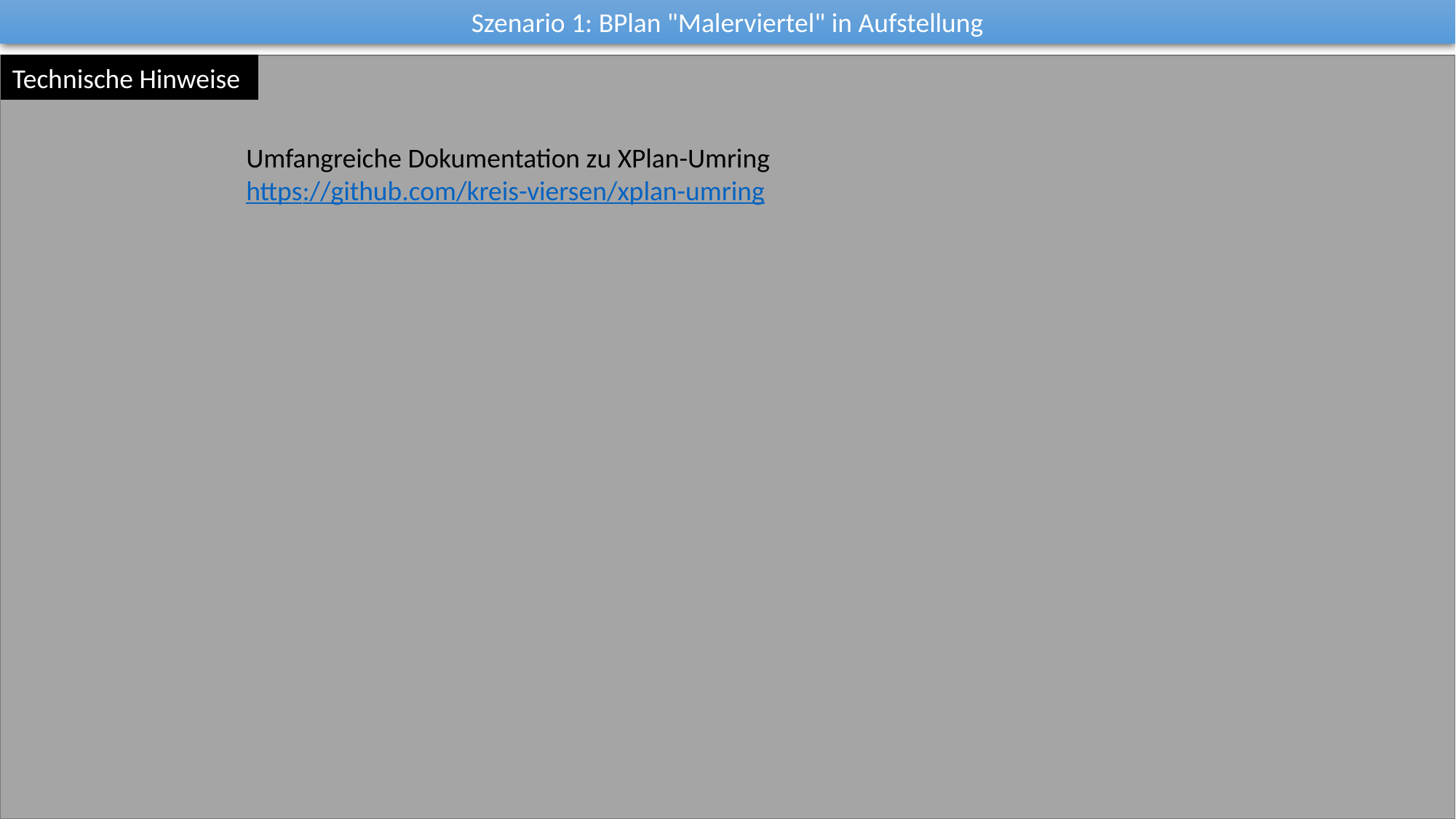

Szenario 1: BPlan "Malerviertel" in Aufstellung

Technische Hinweise
Umfangreiche Dokumentation zu XPlan-Umring
https://github.com/kreis-viersen/xplan-umring